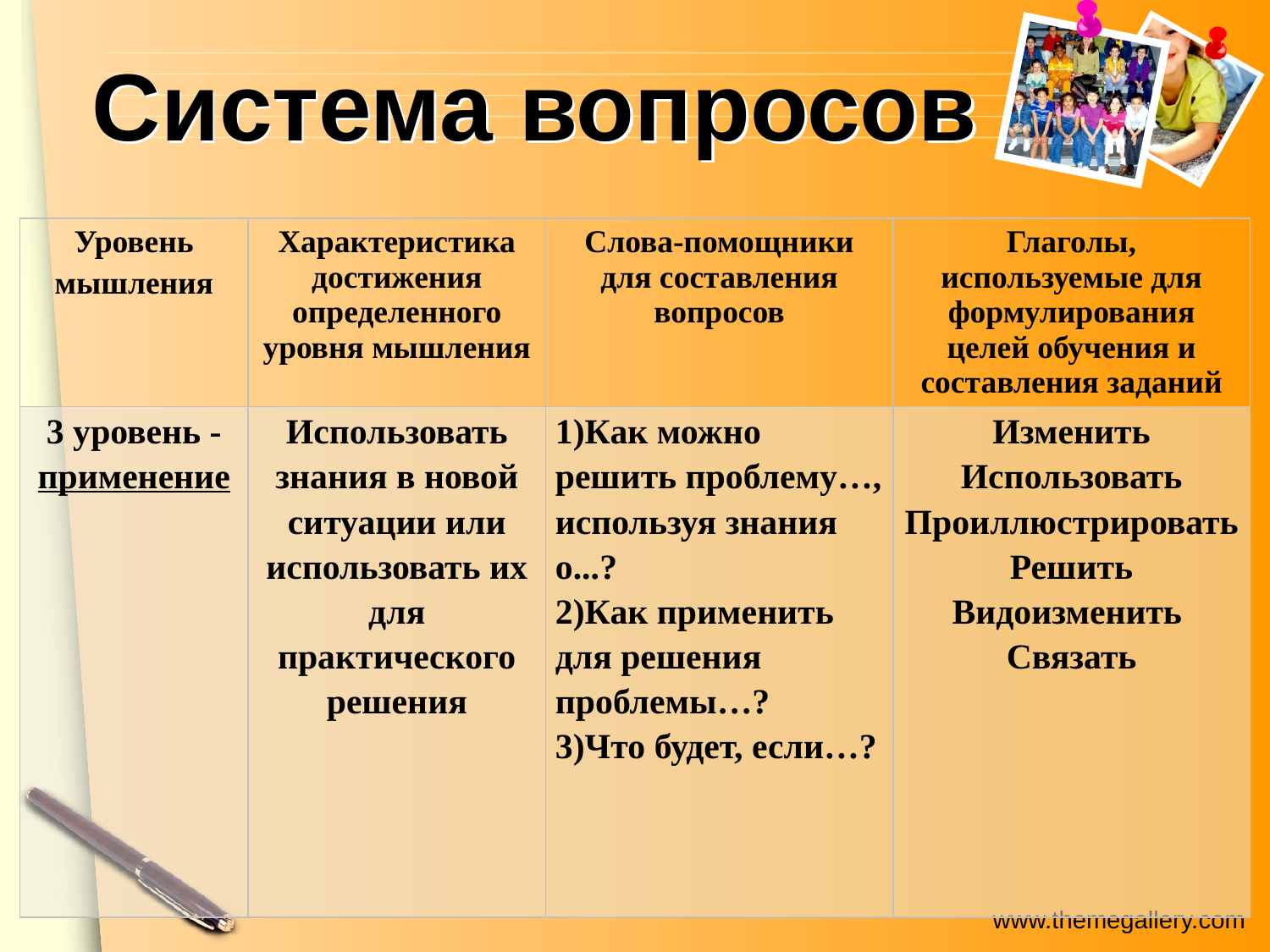

# Система вопросов
| Уровень мышления | Характеристика достижения определенного уровня мышления | Слова-помощники для составления вопросов | Глаголы, используемые для формулирования целей обучения и составления заданий |
| --- | --- | --- | --- |
| 3 уровень - применение | Использовать знания в новой ситуации или использовать их для практического решения | 1)Как можно решить проблему…, используя знания о...? 2)Как применить для решения проблемы…? 3)Что будет, если…? | Изменить Использовать Проиллюстрировать Решить Видоизменить Связать |